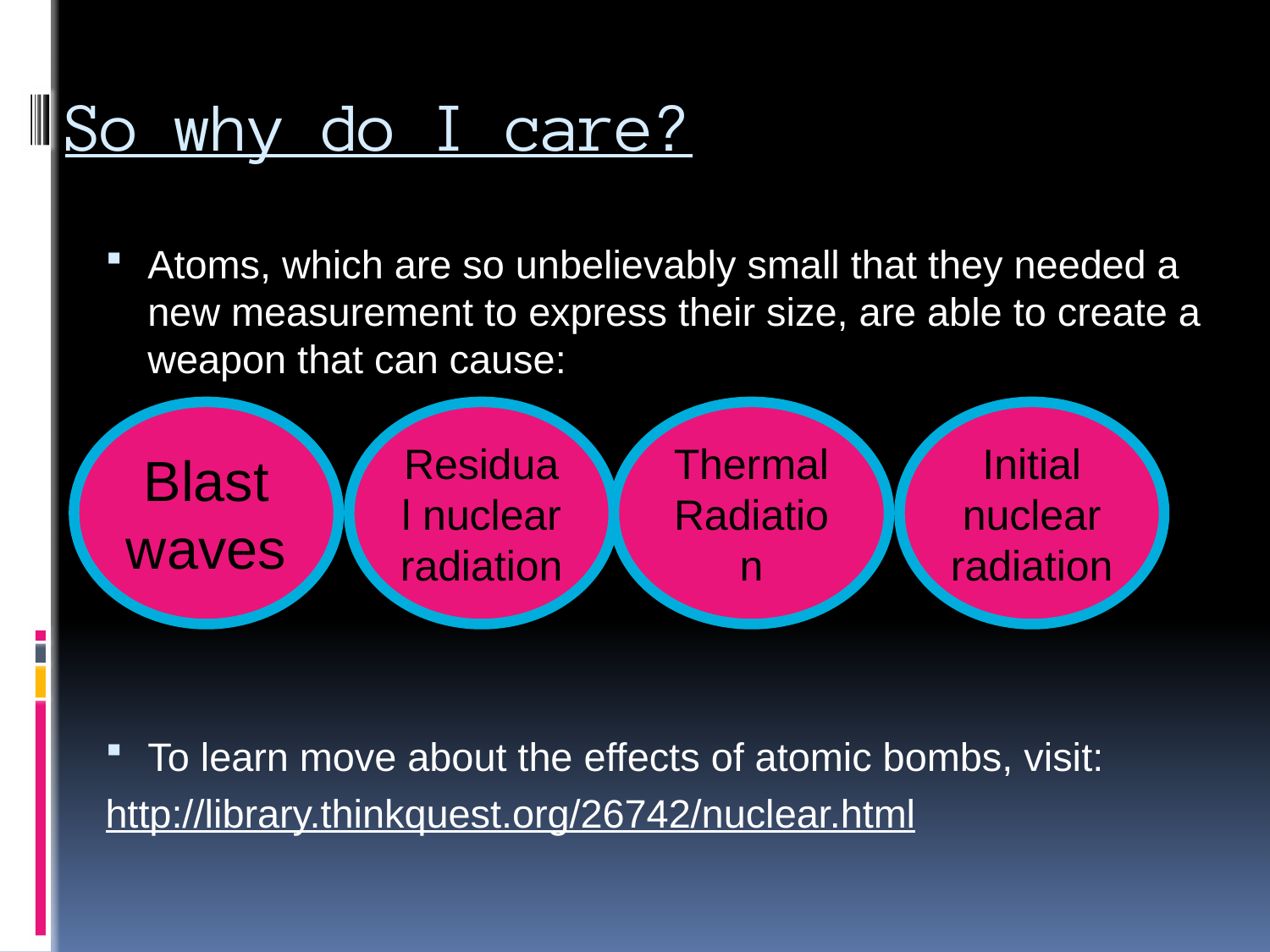

# So why do I care?
Atoms, which are so unbelievably small that they needed a new measurement to express their size, are able to create a weapon that can cause:

To learn move about the effects of atomic bombs, visit:
http://library.thinkquest.org/26742/nuclear.html

Blast waves
Residual nuclear radiation
Thermal Radiation
Initial nuclear radiation